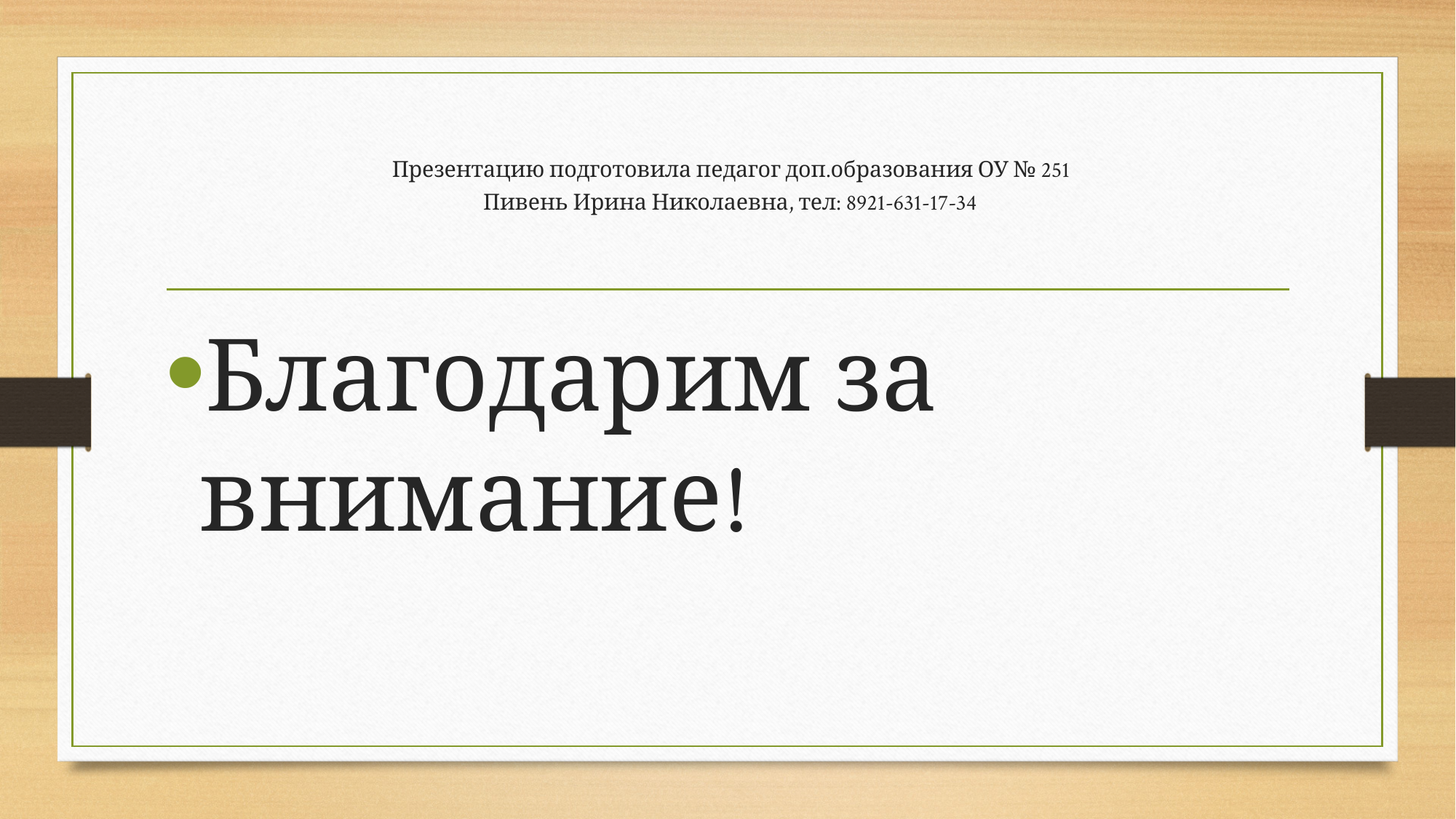

# Презентацию подготовила педагог доп.образования ОУ № 251 Пивень Ирина Николаевна, тел: 8921-631-17-34
Благодарим за внимание!